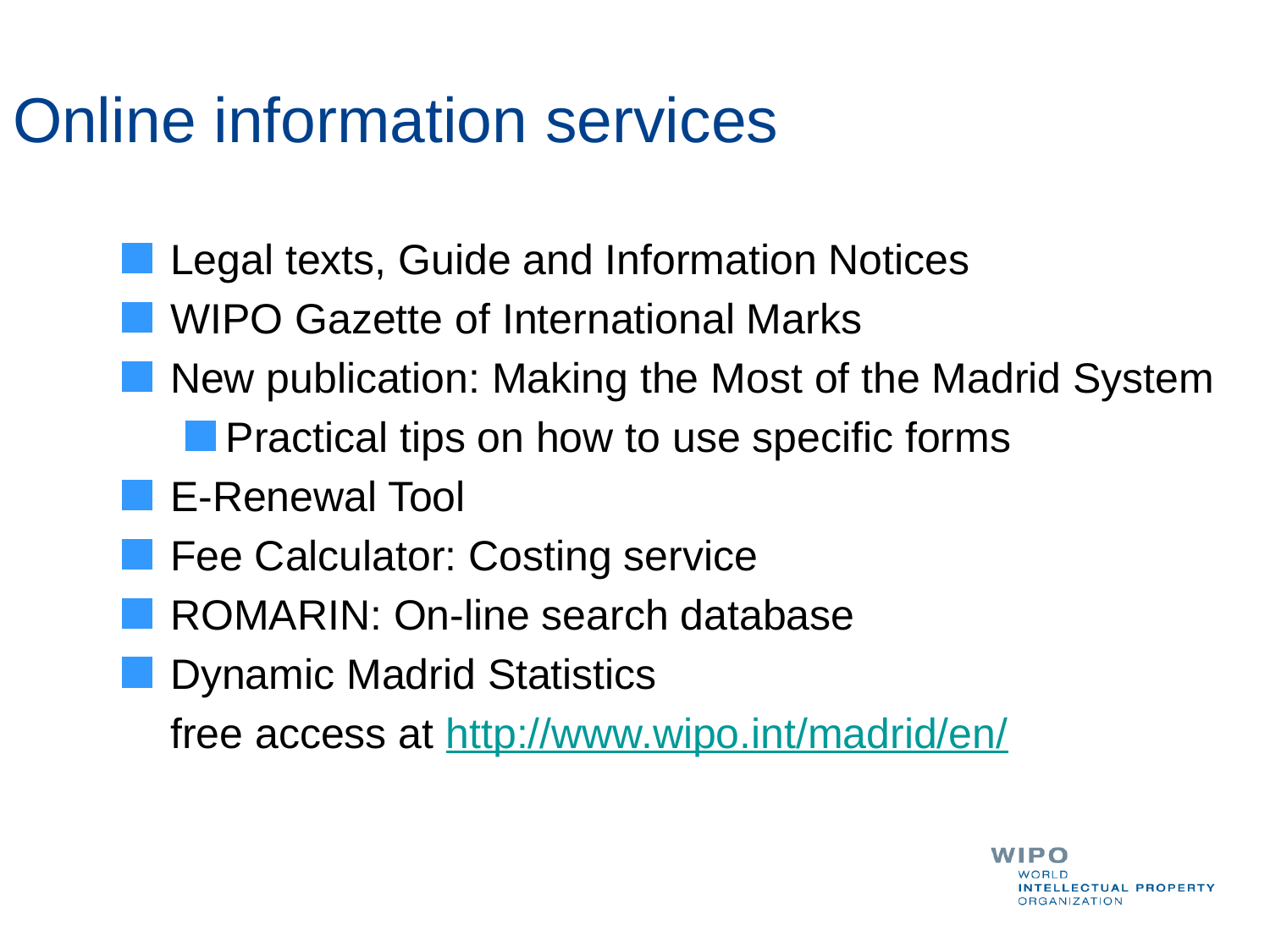

Online information services
Legal texts, Guide and Information Notices
WIPO Gazette of International Marks
New publication: Making the Most of the Madrid System
Practical tips on how to use specific forms
E-Renewal Tool
Fee Calculator: Costing service
ROMARIN: On-line search database
Dynamic Madrid Statistics
	free access at http://www.wipo.int/madrid/en/